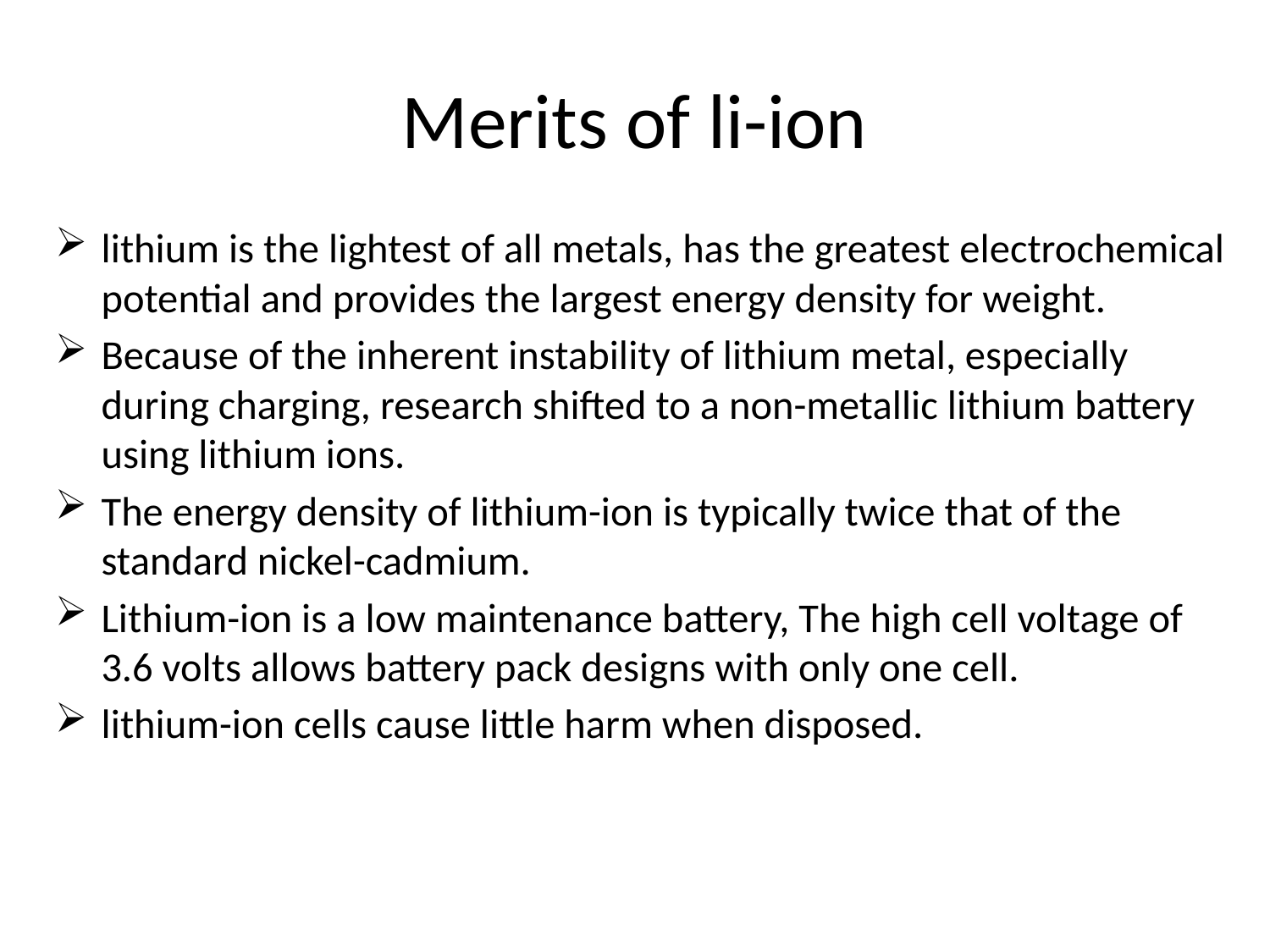

# Merits of li-ion
lithium is the lightest of all metals, has the greatest electrochemical potential and provides the largest energy density for weight.
Because of the inherent instability of lithium metal, especially during charging, research shifted to a non-metallic lithium battery using lithium ions.
The energy density of lithium-ion is typically twice that of the standard nickel-cadmium.
Lithium-ion is a low maintenance battery, The high cell voltage of 3.6 volts allows battery pack designs with only one cell.
lithium-ion cells cause little harm when disposed.